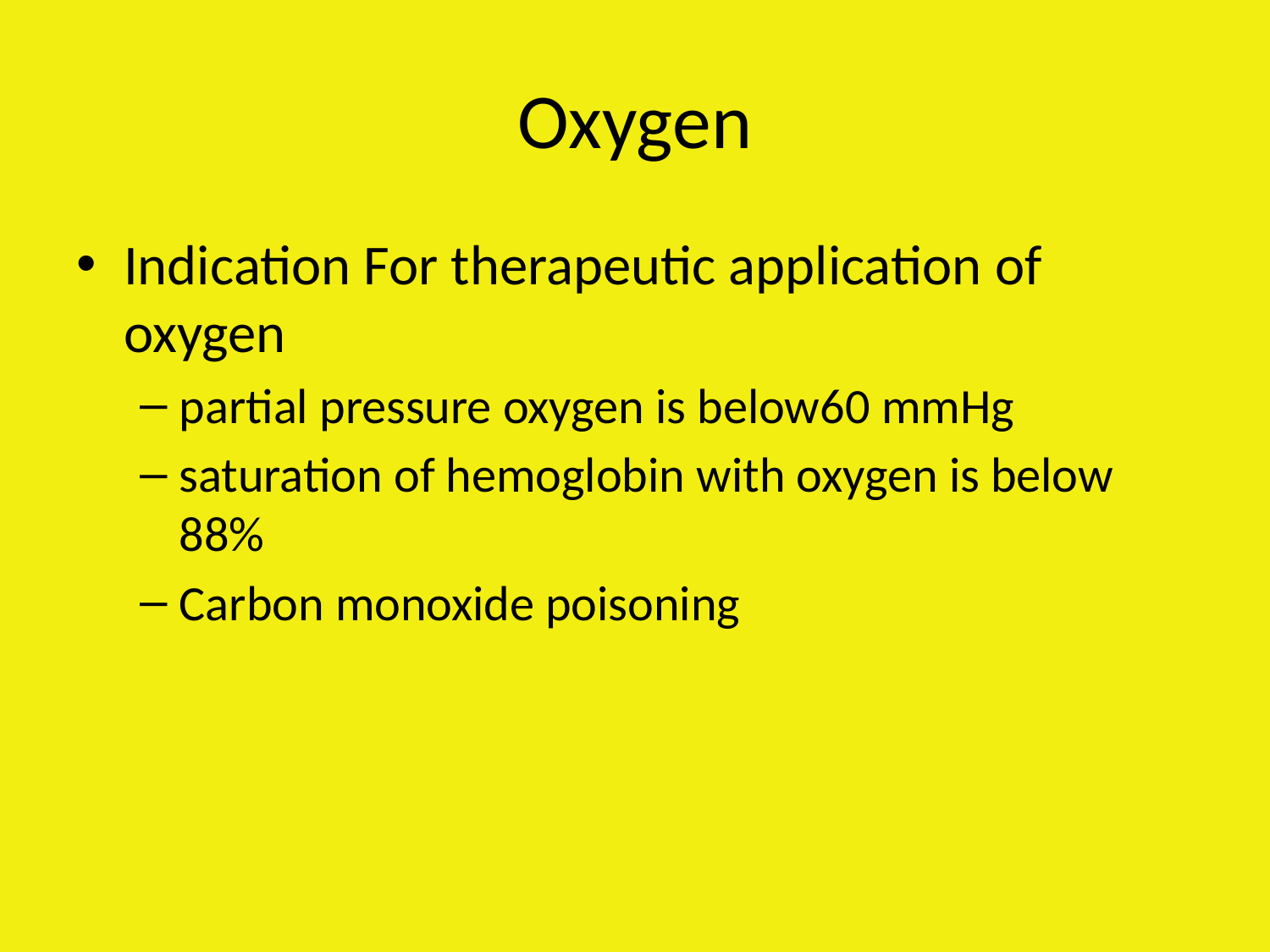

# Oxygen
Indication For therapeutic application of oxygen
partial pressure oxygen is below60 mmHg
saturation of hemoglobin with oxygen is below 88%
Carbon monoxide poisoning